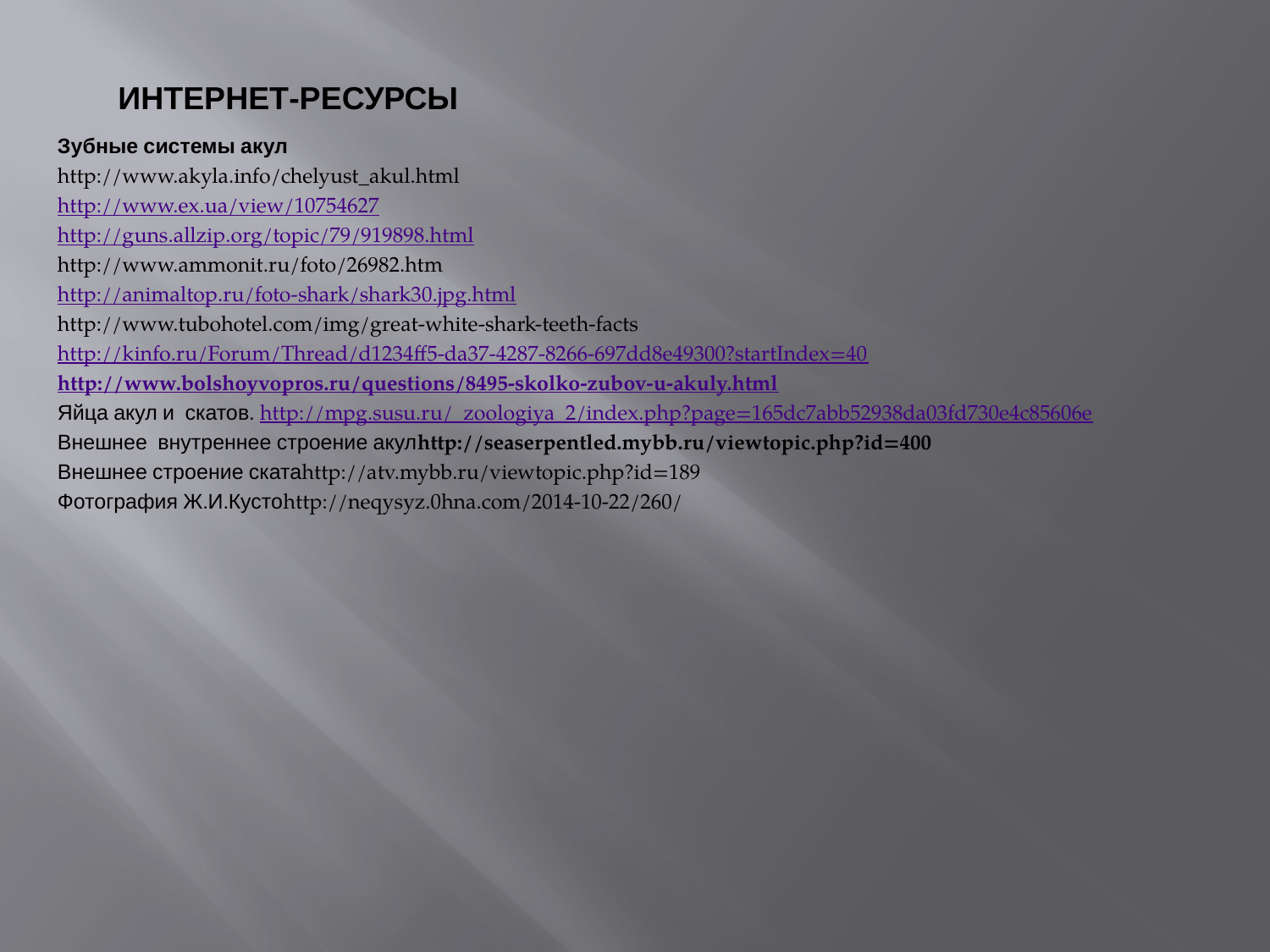

# Интернет-ресурсы
Зубные системы акул
http://www.akyla.info/chelyust_akul.html
http://www.ex.ua/view/10754627
http://guns.allzip.org/topic/79/919898.html
http://www.ammonit.ru/foto/26982.htm
http://animaltop.ru/foto-shark/shark30.jpg.html
http://www.tubohotel.com/img/great-white-shark-teeth-facts
http://kinfo.ru/Forum/Thread/d1234ff5-da37-4287-8266-697dd8e49300?startIndex=40
http://www.bolshoyvopros.ru/questions/8495-skolko-zubov-u-akuly.html
Яйца акул и  скатов. http://mpg.susu.ru/_zoologiya_2/index.php?page=165dc7abb52938da03fd730e4c85606e
Внешнее  внутреннее строение акулhttp://seaserpentled.mybb.ru/viewtopic.php?id=400
Внешнее строение скатаhttp://atv.mybb.ru/viewtopic.php?id=189
Фотография Ж.И.Кустоhttp://neqysyz.0hna.com/2014-10-22/260/